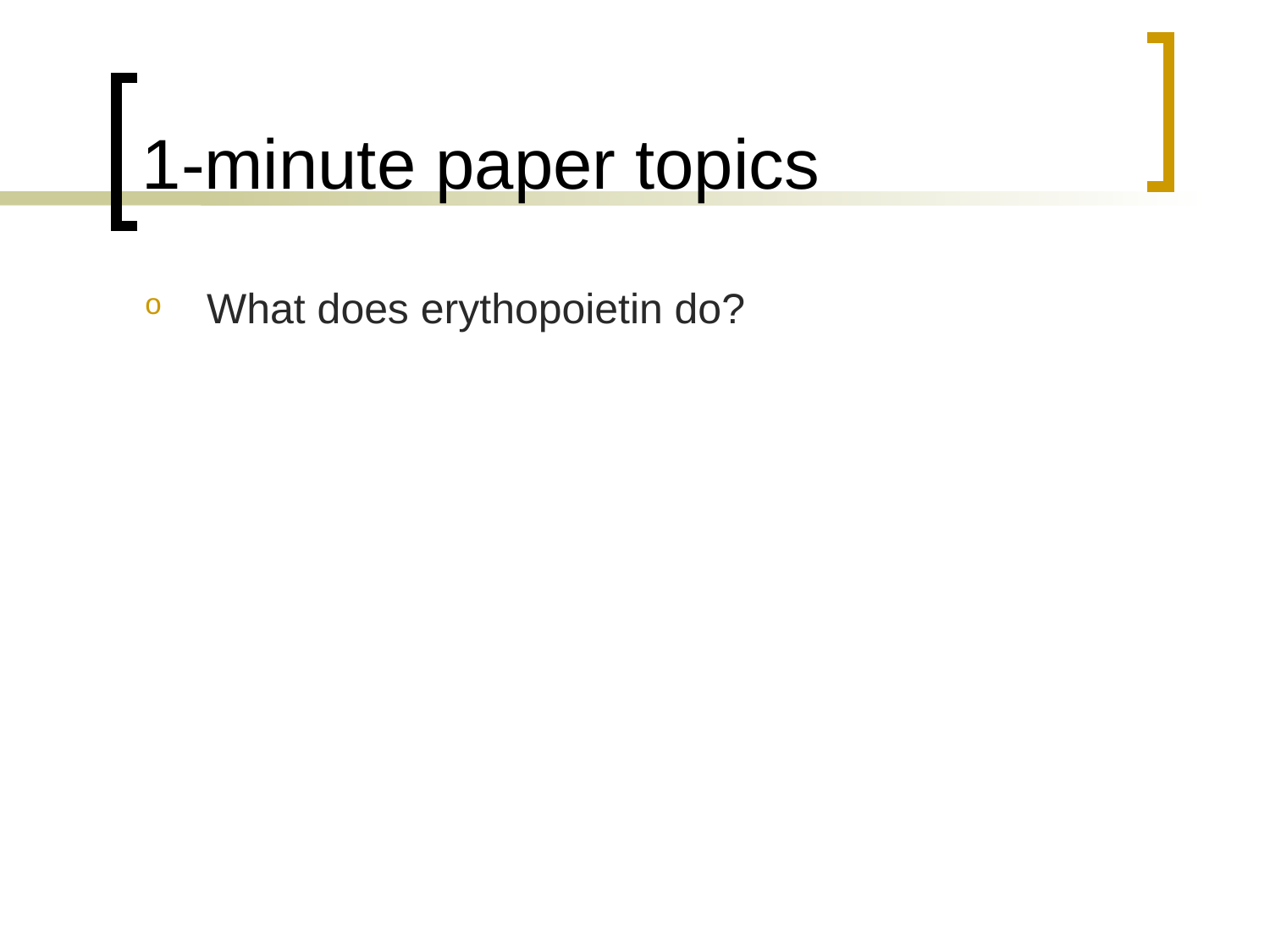

# 1-minute paper topics
What does erythopoietin do?